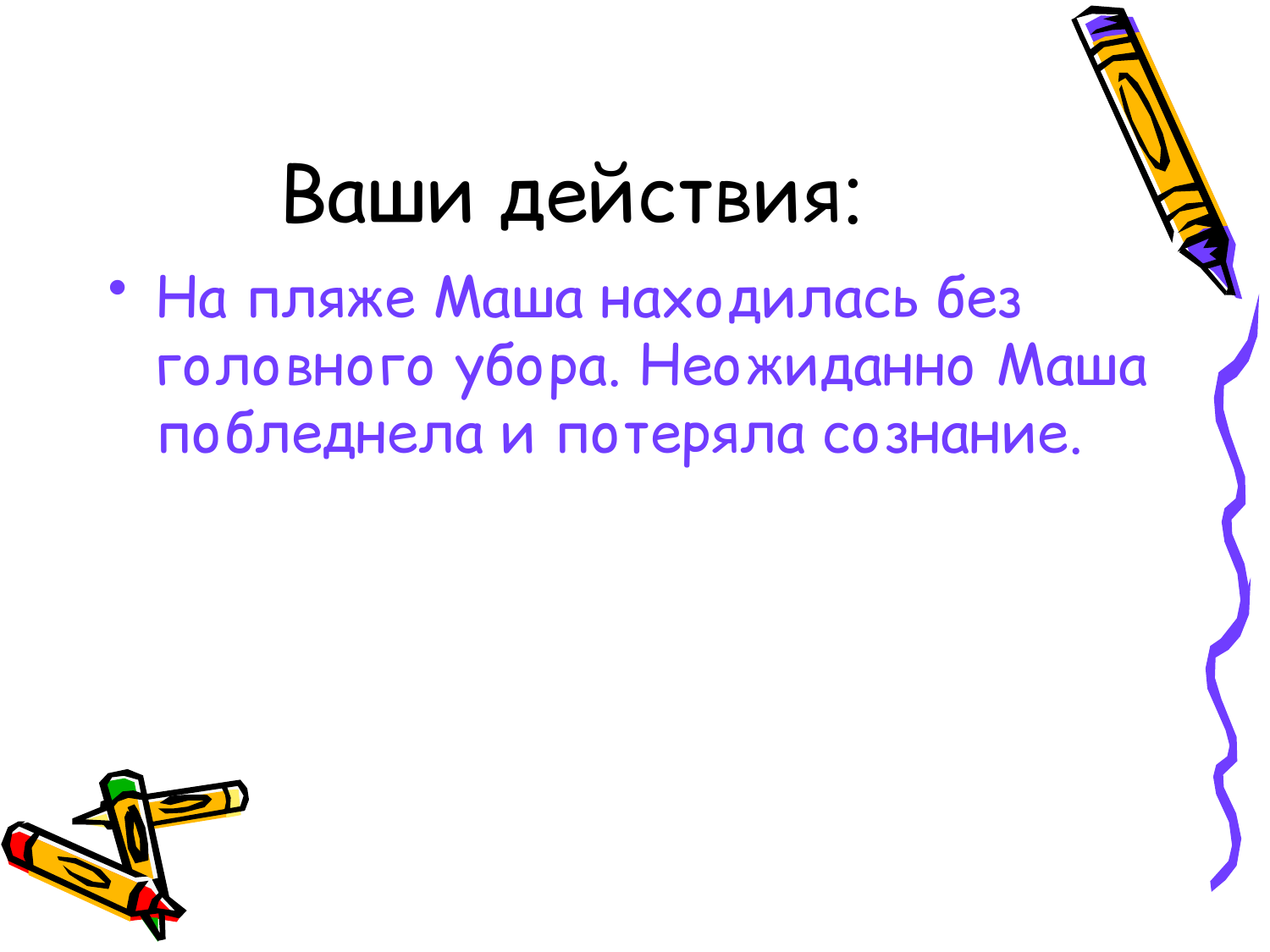

# Ваши действия:
На пляже Маша находилась без головного убора. Неожиданно Маша побледнела и потеряла сознание.